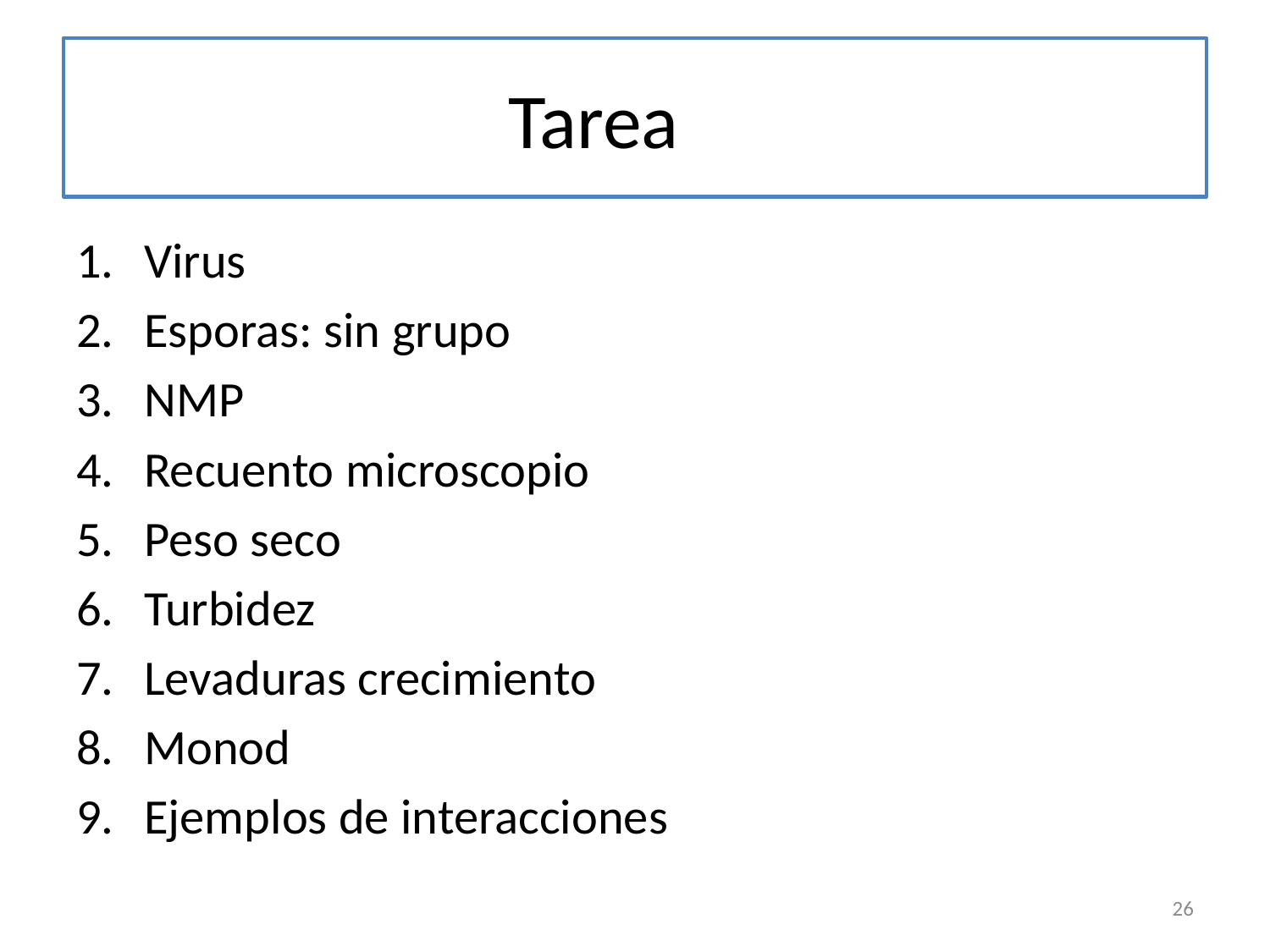

# Tarea
Virus
Esporas: sin grupo
NMP
Recuento microscopio
Peso seco
Turbidez
Levaduras crecimiento
Monod
Ejemplos de interacciones

26